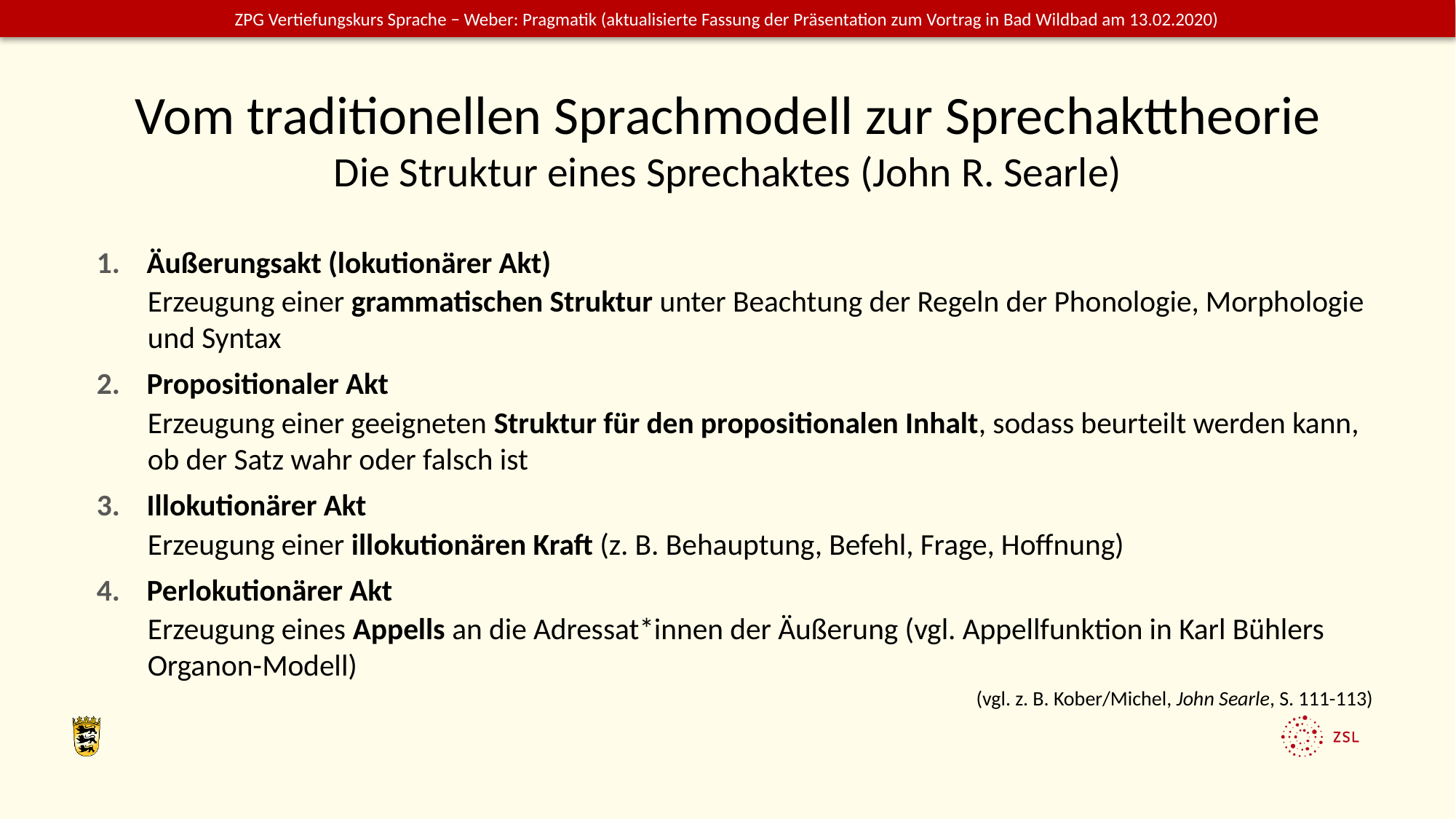

# Vom traditionellen Sprachmodell zur Sprechakttheorie Die Struktur eines Sprechaktes (John R. Searle)
Äußerungsakt (lokutionärer Akt)
Erzeugung einer grammatischen Struktur unter Beachtung der Regeln der Phonologie, Morphologie und Syntax
Propositionaler Akt
Erzeugung einer geeigneten Struktur für den propositionalen Inhalt, sodass beurteilt werden kann, ob der Satz wahr oder falsch ist
Illokutionärer Akt
Erzeugung einer illokutionären Kraft (z. B. Behauptung, Befehl, Frage, Hoffnung)
Perlokutionärer Akt
Erzeugung eines Appells an die Adressat*innen der Äußerung (vgl. Appellfunktion in Karl Bühlers Organon-Modell)
(vgl. z. B. Kober/Michel, John Searle, S. 111-113)